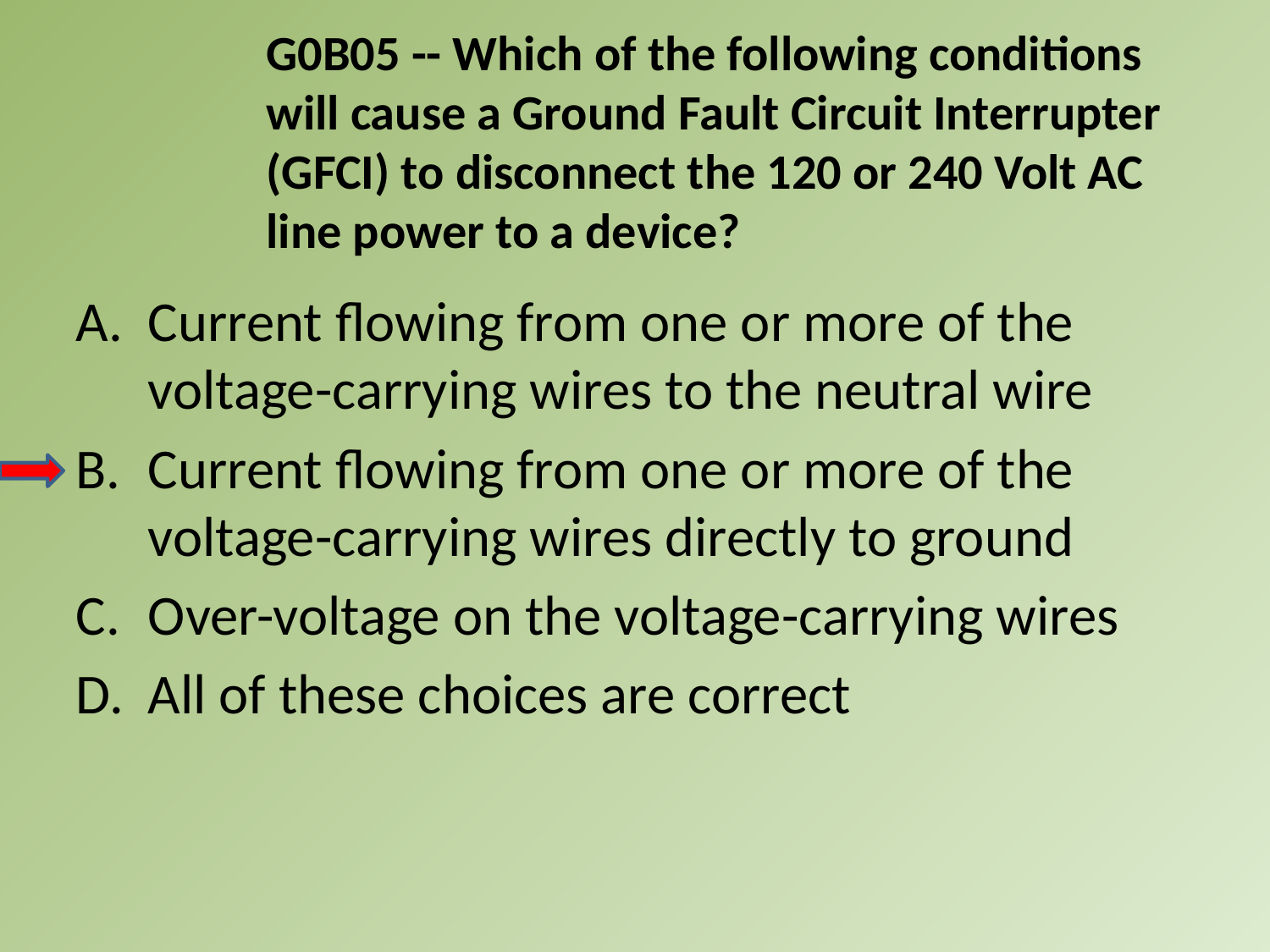

G0B05 -- Which of the following conditions will cause a Ground Fault Circuit Interrupter (GFCI) to disconnect the 120 or 240 Volt AC line power to a device?
A.	Current flowing from one or more of the voltage-carrying wires to the neutral wire
B.	Current flowing from one or more of the voltage-carrying wires directly to ground
C.	Over-voltage on the voltage-carrying wires
D.	All of these choices are correct